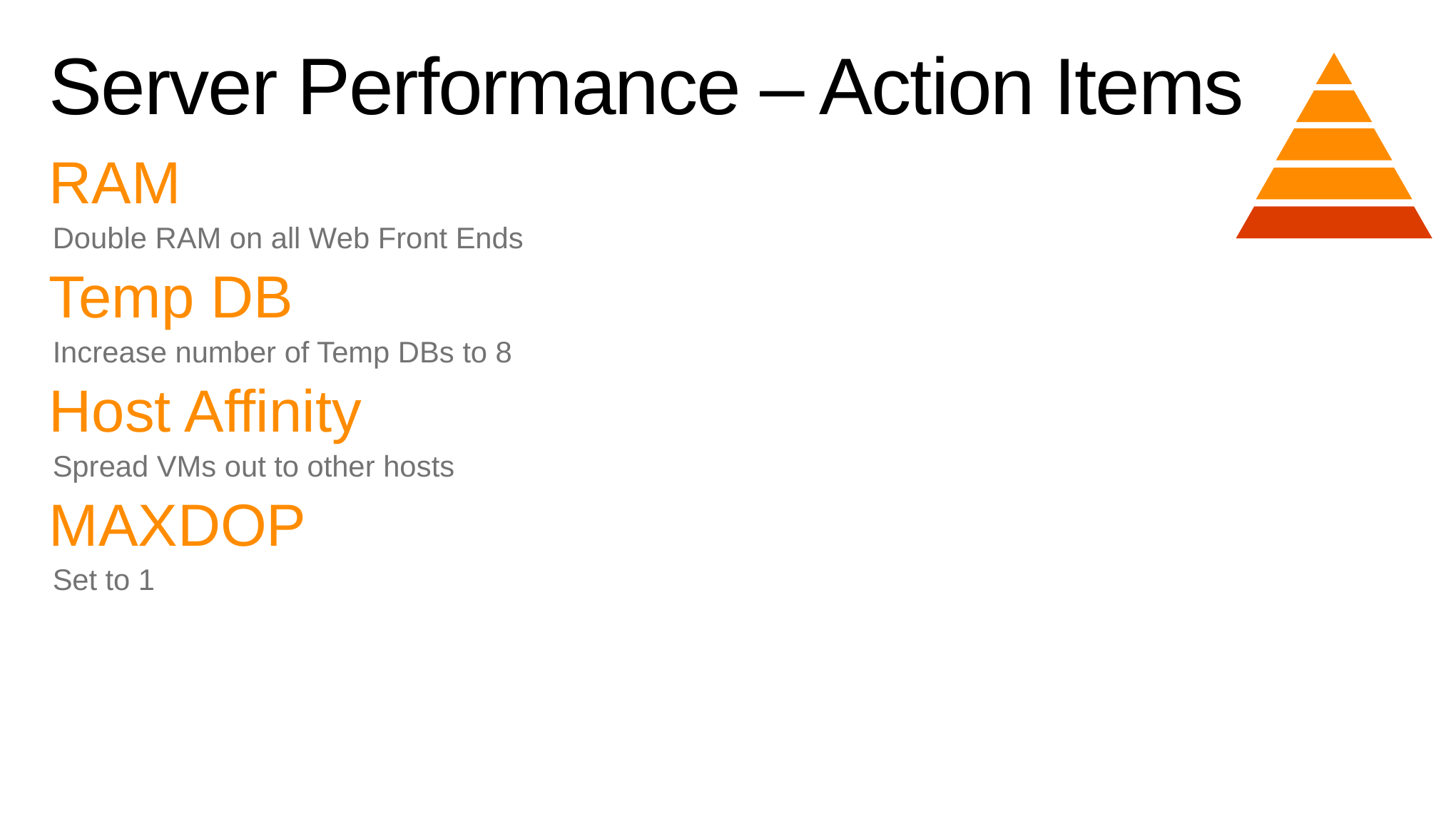

# Server Performance – Action Items

RAM
Double RAM on all Web Front Ends
Temp DB
Increase number of Temp DBs to 8
Host Affinity
Spread VMs out to other hosts
MAXDOP
Set to 1